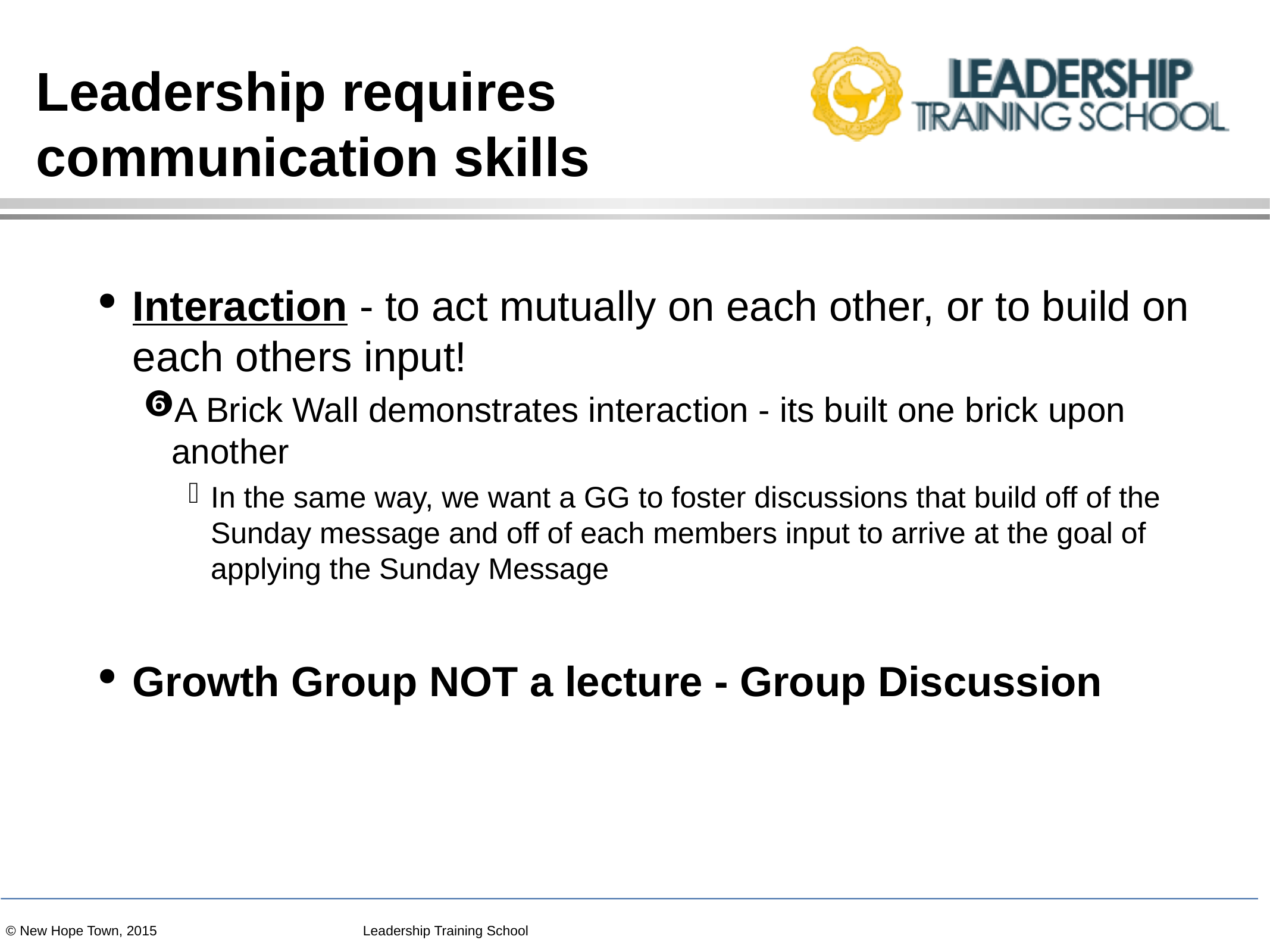

# Leadership requires communication skills
Interaction - to act mutually on each other, or to build on each others input!
A Brick Wall demonstrates interaction - its built one brick upon another
In the same way, we want a GG to foster discussions that build off of the Sunday message and off of each members input to arrive at the goal of applying the Sunday Message

Growth Group NOT a lecture - Group Discussion
6